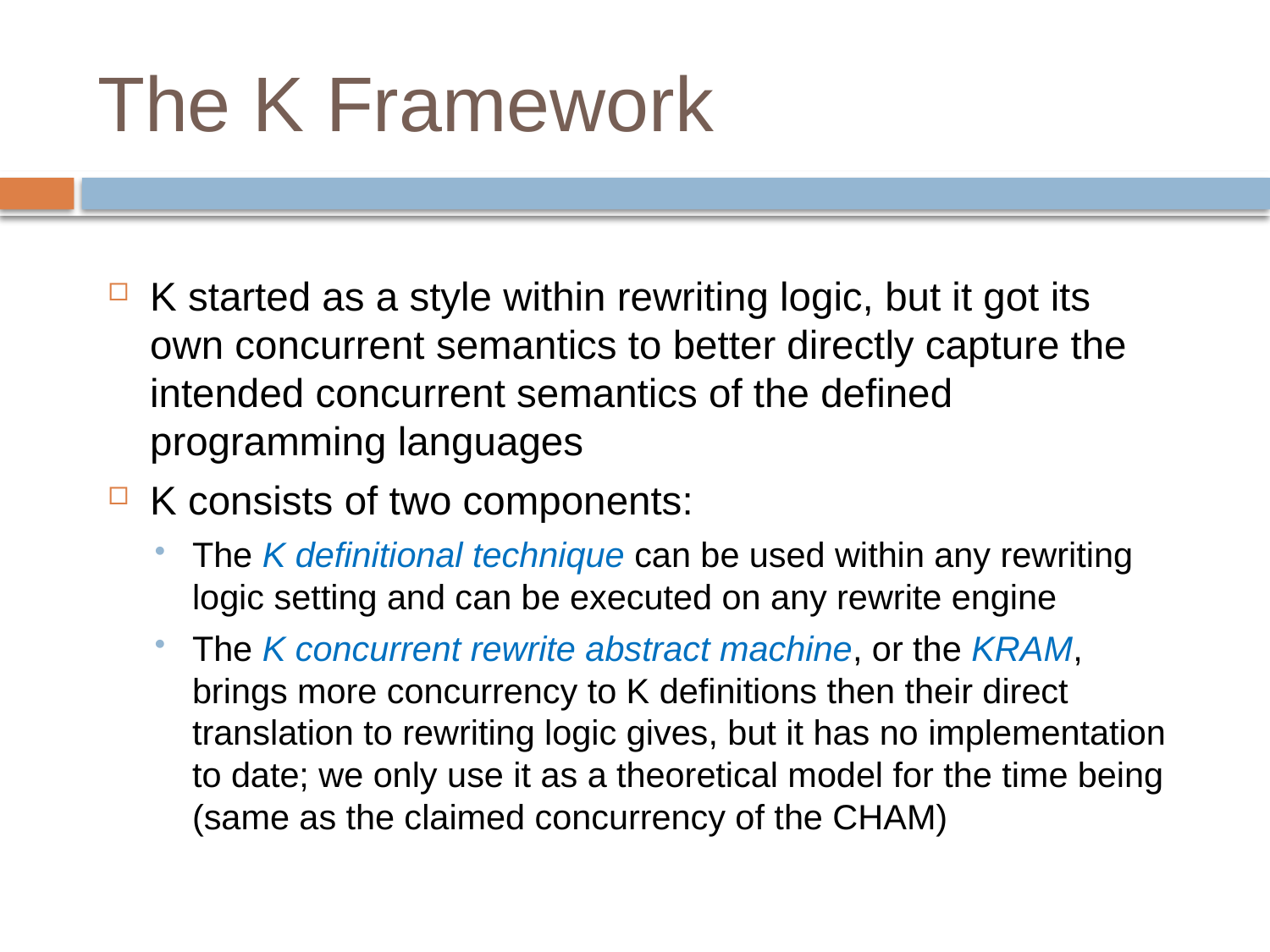

# The K Framework
K started as a style within rewriting logic, but it got its own concurrent semantics to better directly capture the intended concurrent semantics of the defined programming languages
K consists of two components:
The K definitional technique can be used within any rewriting logic setting and can be executed on any rewrite engine
The K concurrent rewrite abstract machine, or the KRAM, brings more concurrency to K definitions then their direct translation to rewriting logic gives, but it has no implementation to date; we only use it as a theoretical model for the time being (same as the claimed concurrency of the CHAM)